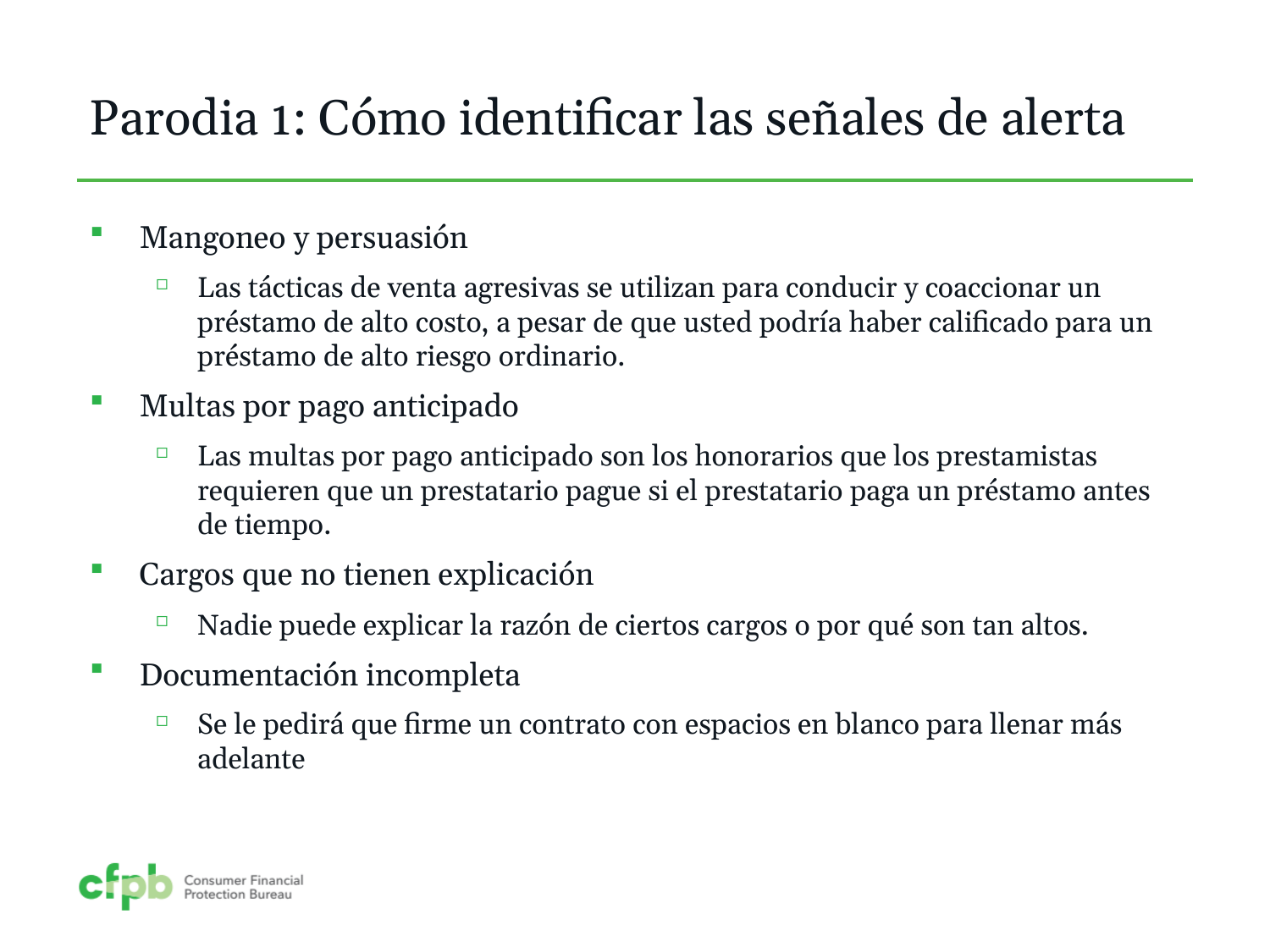

# Parodia 1: Cómo identificar las señales de alerta
Mangoneo y persuasión
Las tácticas de venta agresivas se utilizan para conducir y coaccionar un préstamo de alto costo, a pesar de que usted podría haber calificado para un préstamo de alto riesgo ordinario.
Multas por pago anticipado
Las multas por pago anticipado son los honorarios que los prestamistas requieren que un prestatario pague si el prestatario paga un préstamo antes de tiempo.
Cargos que no tienen explicación
Nadie puede explicar la razón de ciertos cargos o por qué son tan altos.
Documentación incompleta
Se le pedirá que firme un contrato con espacios en blanco para llenar más adelante